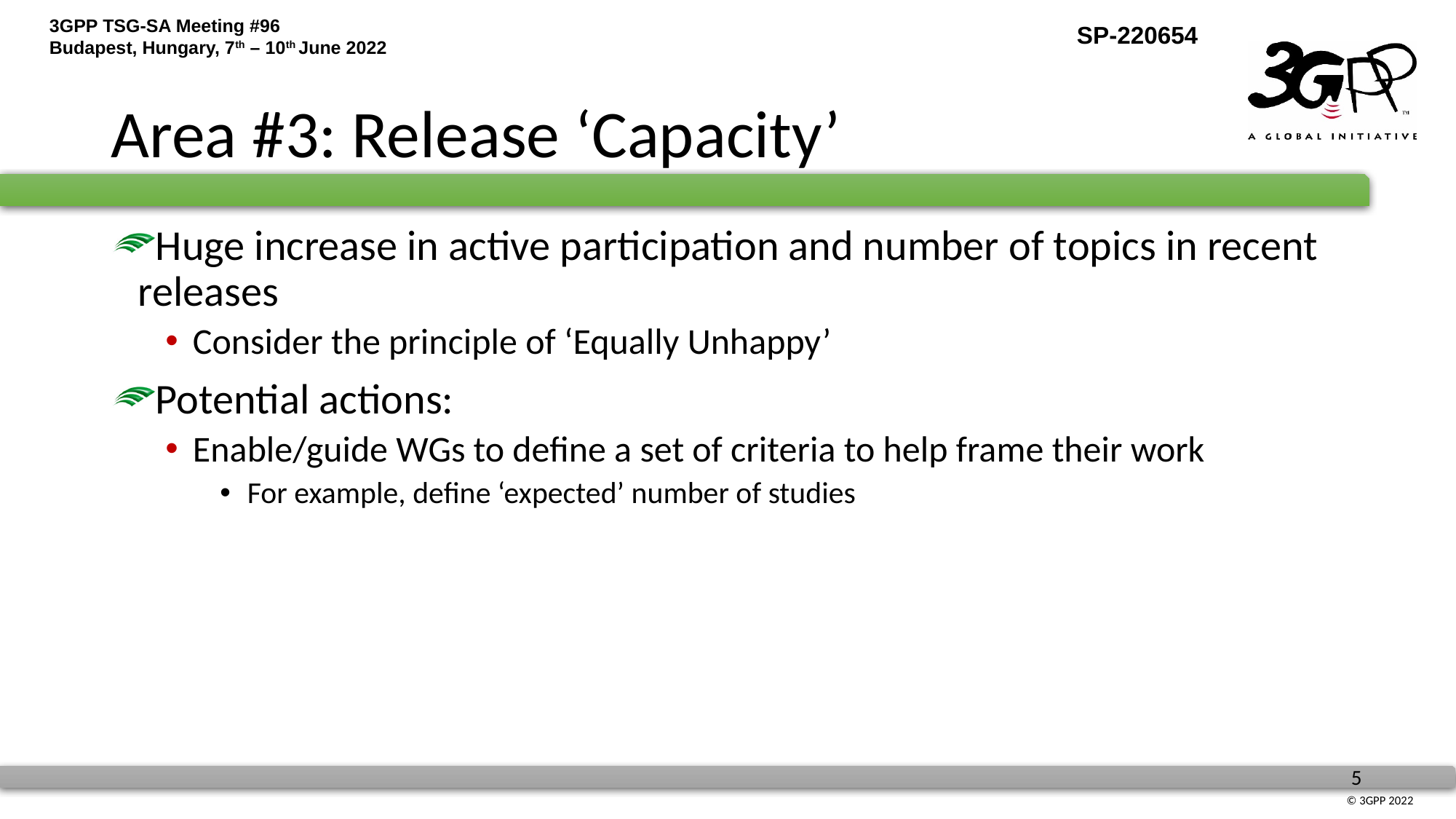

# Area #3: Release ‘Capacity’
Huge increase in active participation and number of topics in recent releases
Consider the principle of ‘Equally Unhappy’
Potential actions:
Enable/guide WGs to define a set of criteria to help frame their work
For example, define ‘expected’ number of studies